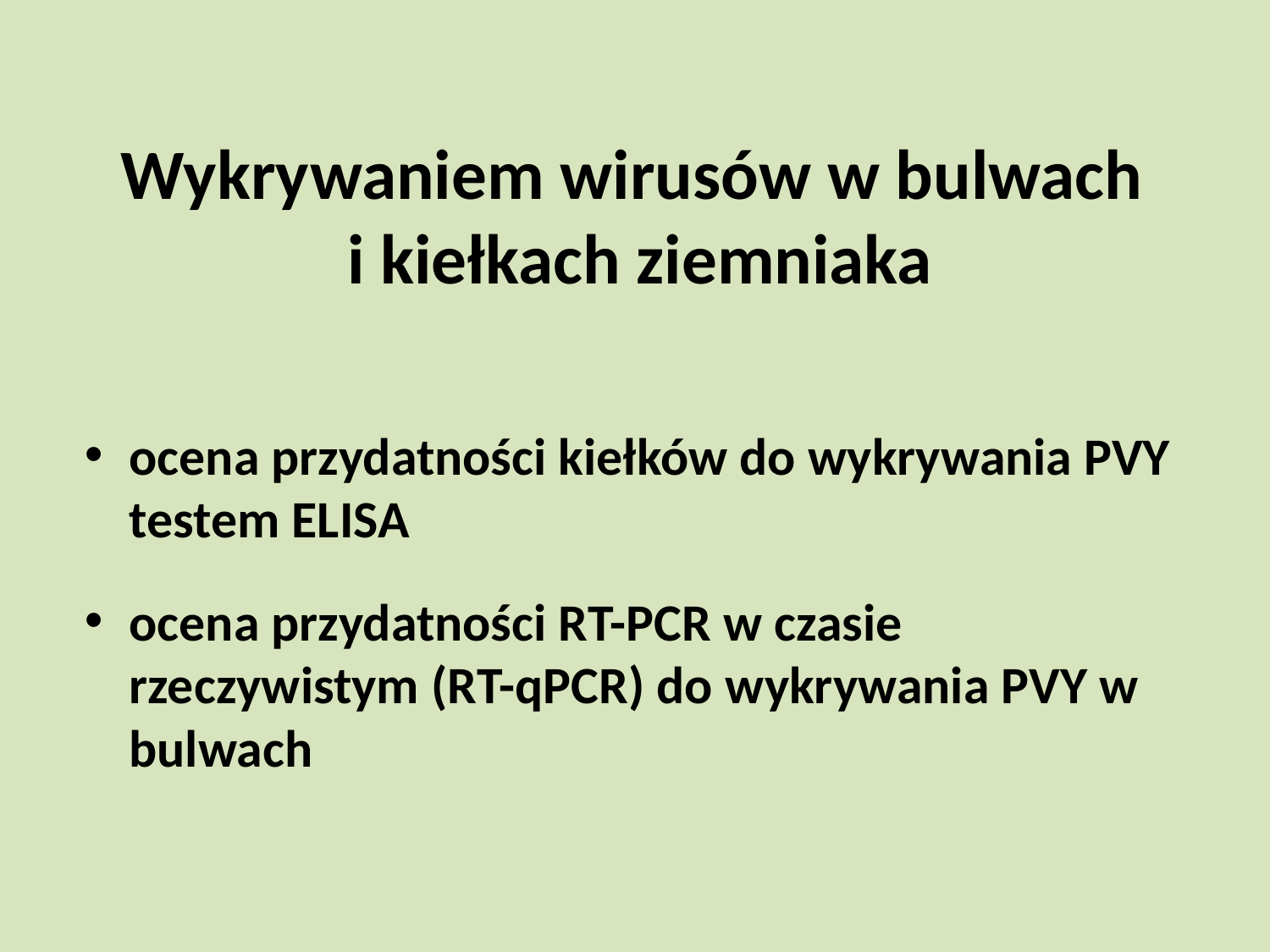

# Wykrywaniem wirusów w bulwach i kiełkach ziemniaka
ocena przydatności kiełków do wykrywania PVY testem ELISA
ocena przydatności RT-PCR w czasie rzeczywistym (RT-qPCR) do wykrywania PVY w bulwach